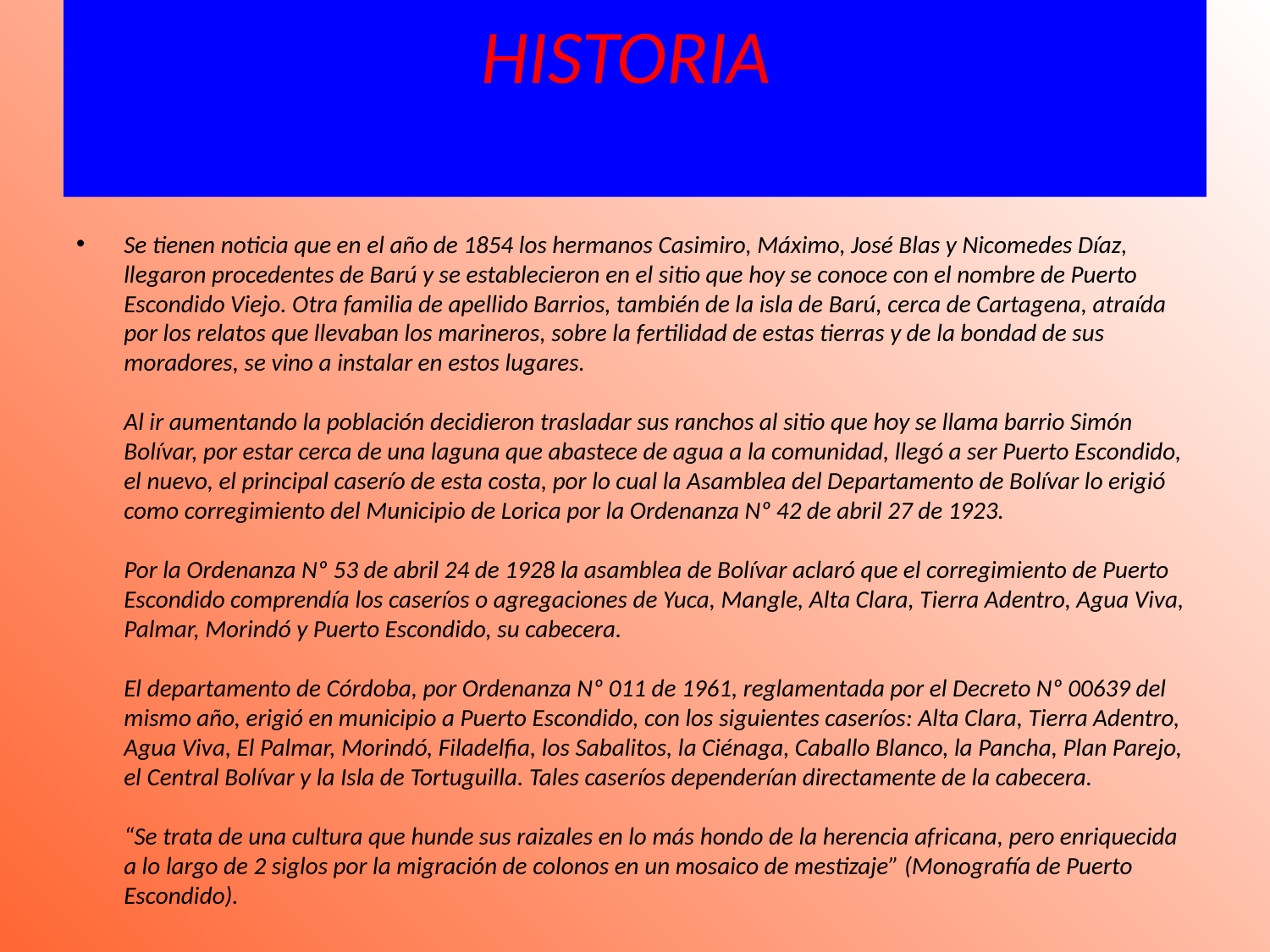

# HISTORIA
Se tienen noticia que en el año de 1854 los hermanos Casimiro, Máximo, José Blas y Nicomedes Díaz, llegaron procedentes de Barú y se establecieron en el sitio que hoy se conoce con el nombre de Puerto Escondido Viejo. Otra familia de apellido Barrios, también de la isla de Barú, cerca de Cartagena, atraída por los relatos que llevaban los marineros, sobre la fertilidad de estas tierras y de la bondad de sus moradores, se vino a instalar en estos lugares.
Al ir aumentando la población decidieron trasladar sus ranchos al sitio que hoy se llama barrio Simón Bolívar, por estar cerca de una laguna que abastece de agua a la comunidad, llegó a ser Puerto Escondido, el nuevo, el principal caserío de esta costa, por lo cual la Asamblea del Departamento de Bolívar lo erigió como corregimiento del Municipio de Lorica por la Ordenanza Nº 42 de abril 27 de 1923.
Por la Ordenanza Nº 53 de abril 24 de 1928 la asamblea de Bolívar aclaró que el corregimiento de Puerto Escondido comprendía los caseríos o agregaciones de Yuca, Mangle, Alta Clara, Tierra Adentro, Agua Viva, Palmar, Morindó y Puerto Escondido, su cabecera.
El departamento de Córdoba, por Ordenanza Nº 011 de 1961, reglamentada por el Decreto Nº 00639 del mismo año, erigió en municipio a Puerto Escondido, con los siguientes caseríos: Alta Clara, Tierra Adentro, Agua Viva, El Palmar, Morindó, Filadelfia, los Sabalitos, la Ciénaga, Caballo Blanco, la Pancha, Plan Parejo, el Central Bolívar y la Isla de Tortuguilla. Tales caseríos dependerían directamente de la cabecera.
“Se trata de una cultura que hunde sus raizales en lo más hondo de la herencia africana, pero enriquecida a lo largo de 2 siglos por la migración de colonos en un mosaico de mestizaje” (Monografía de Puerto Escondido).